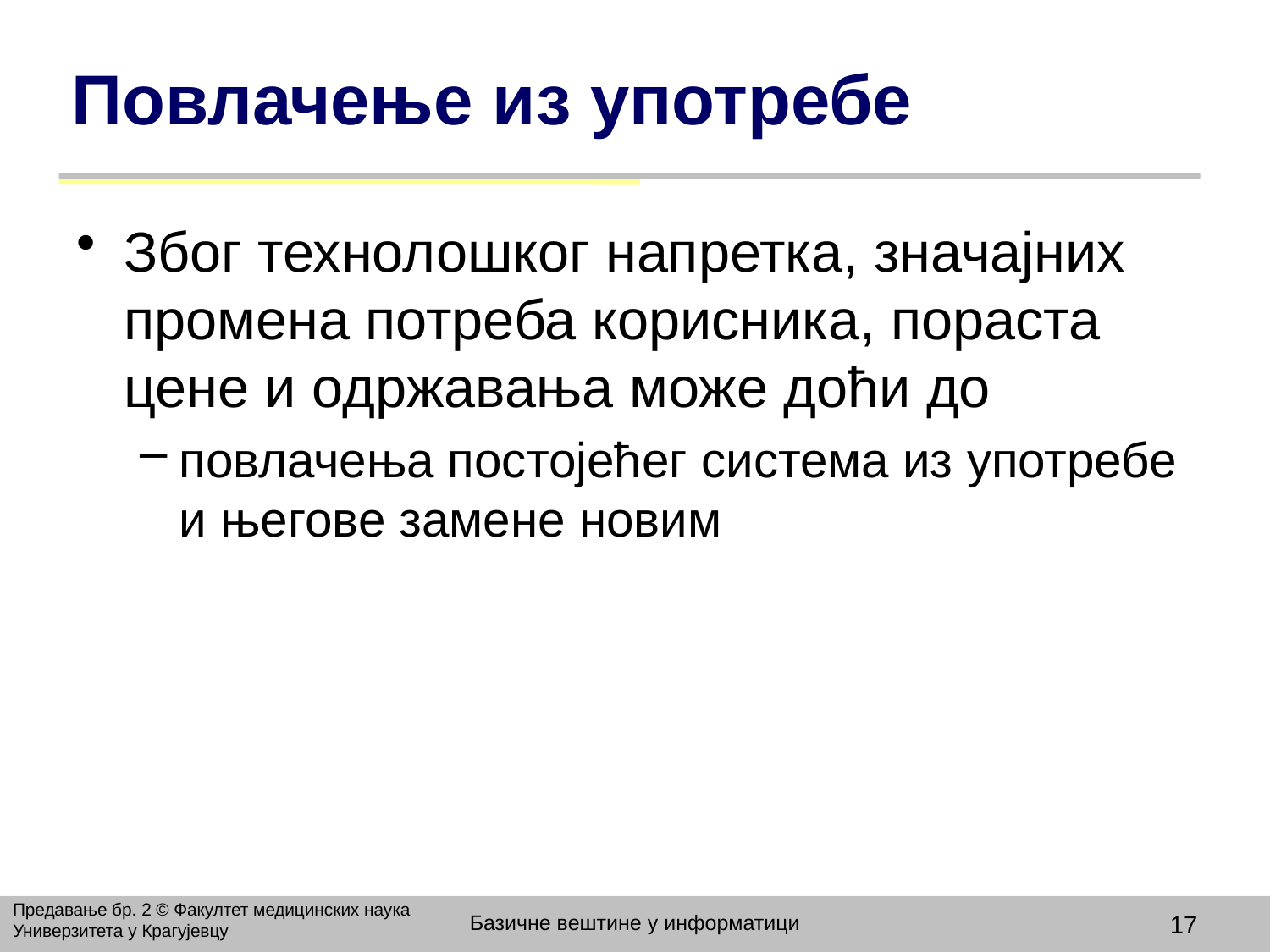

# Повлачење из употребе
Због технолошког напретка, значајних промена потреба корисника, пораста цене и одржавања може доћи до
повлачења постојећег система из употребе и његове замене новим
Предавање бр. 2 © Факултет медицинских наука Универзитета у Крагујевцу
Базичне вештине у информатици
17